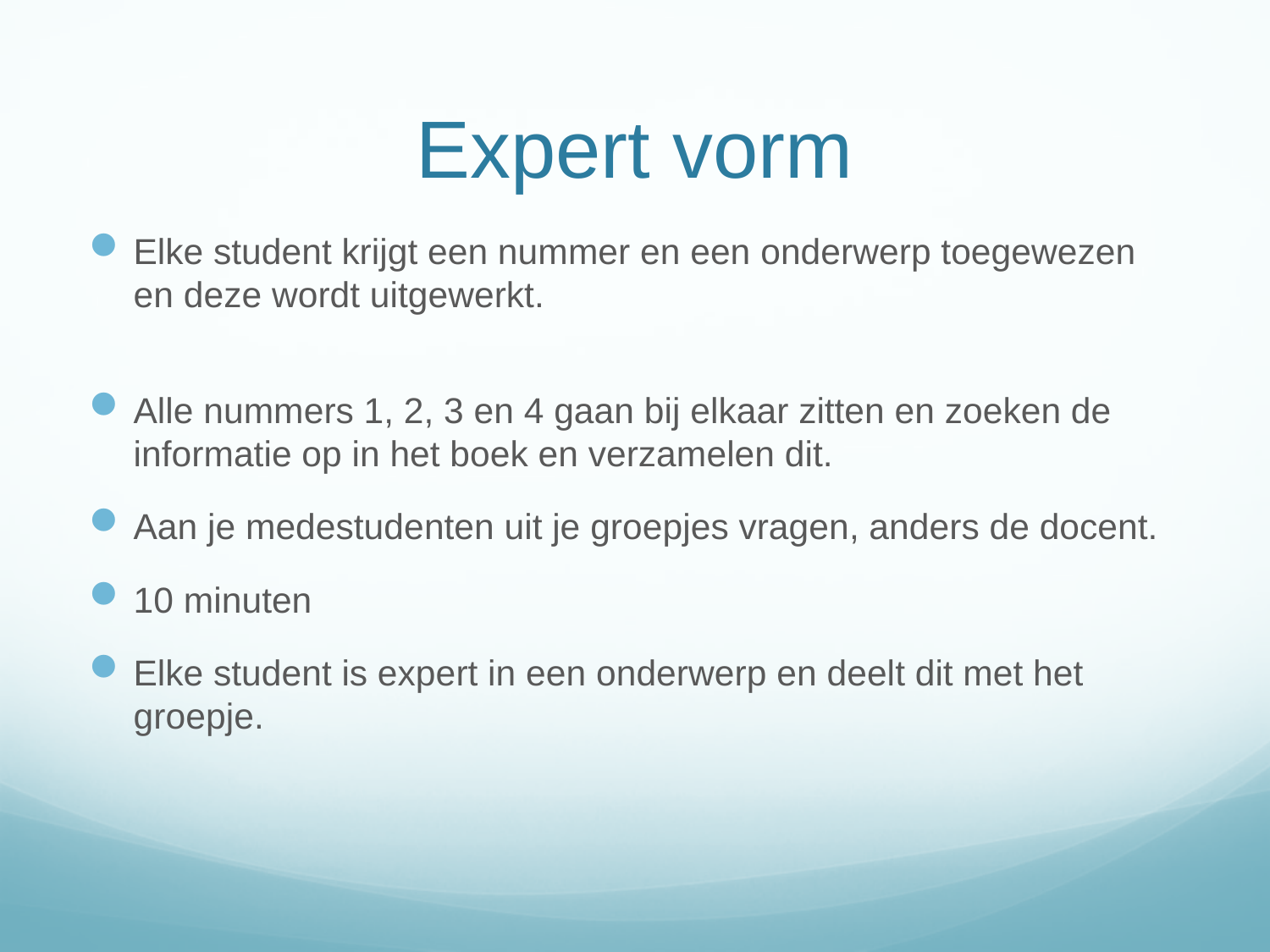

# Expert vorm
Elke student krijgt een nummer en een onderwerp toegewezen en deze wordt uitgewerkt.
Alle nummers 1, 2, 3 en 4 gaan bij elkaar zitten en zoeken de informatie op in het boek en verzamelen dit.
Aan je medestudenten uit je groepjes vragen, anders de docent.
10 minuten
Elke student is expert in een onderwerp en deelt dit met het groepje.